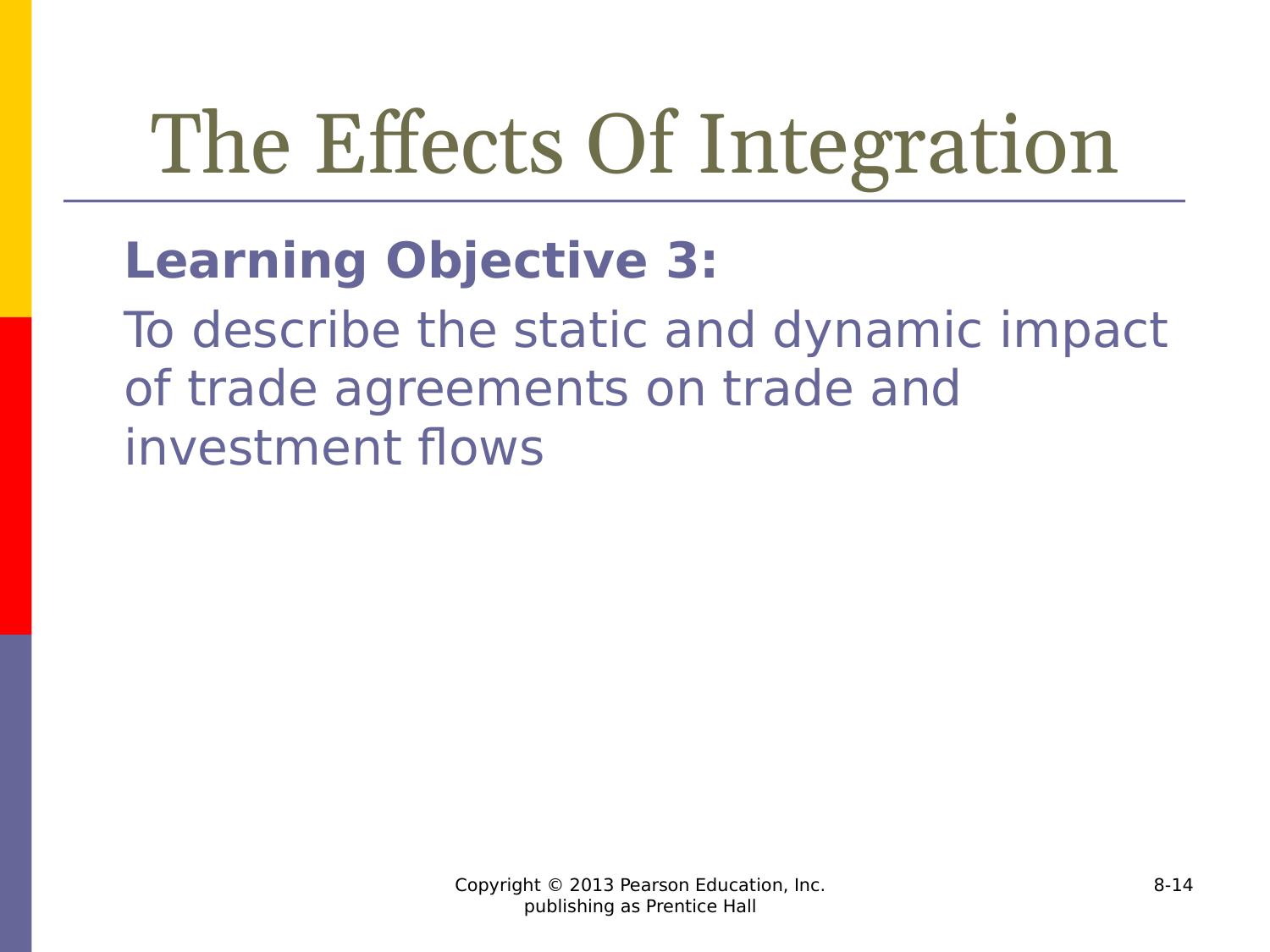

# The Effects Of Integration
	Learning Objective 3:
	To describe the static and dynamic impact of trade agreements on trade and investment flows

Copyright © 2013 Pearson Education, Inc. publishing as Prentice Hall
8-14